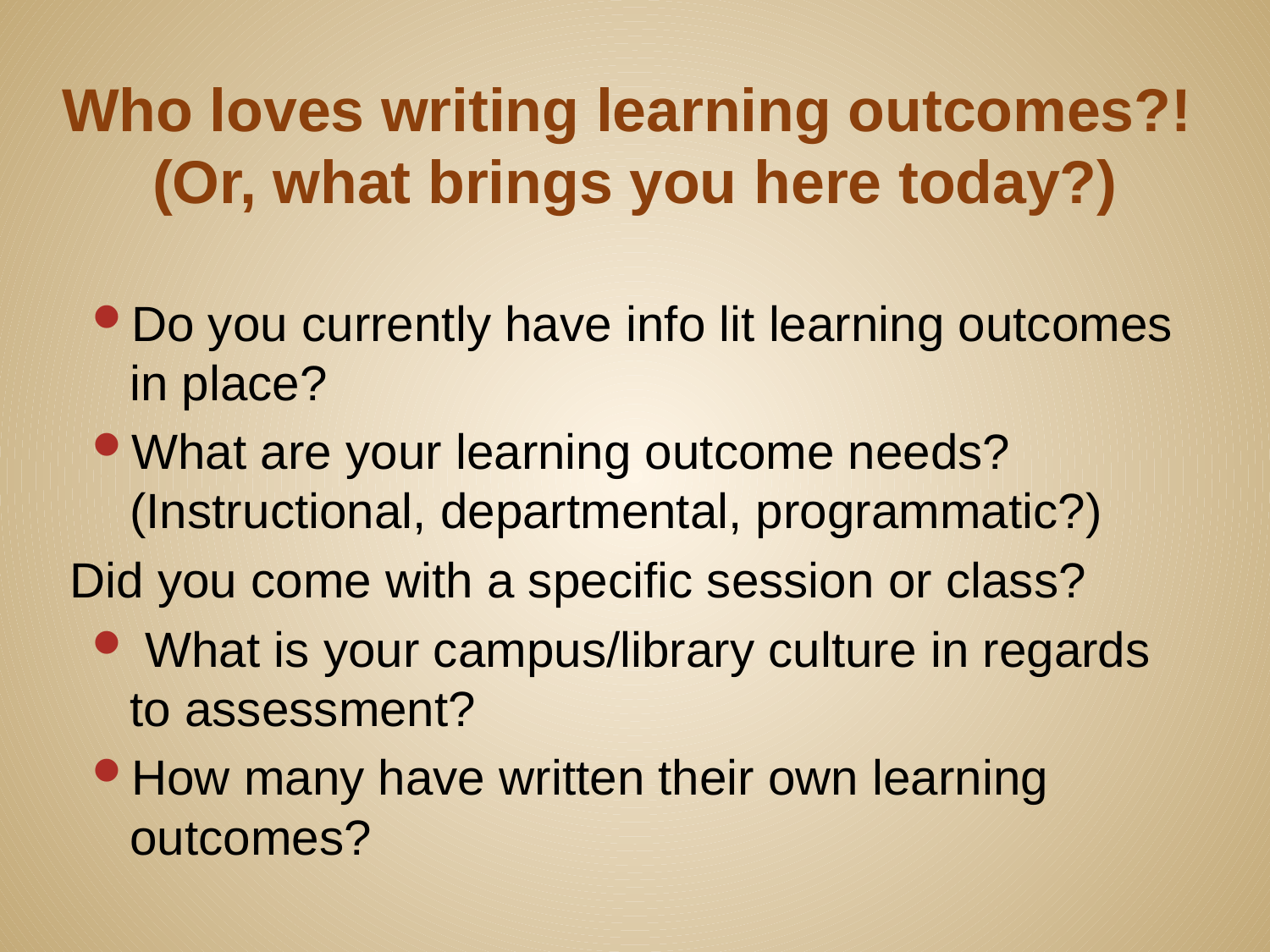

# Who loves writing learning outcomes?! (Or, what brings you here today?)
Do you currently have info lit learning outcomes in place?
What are your learning outcome needs? (Instructional, departmental, programmatic?)
Did you come with a specific session or class?
 What is your campus/library culture in regards to assessment?
How many have written their own learning outcomes?